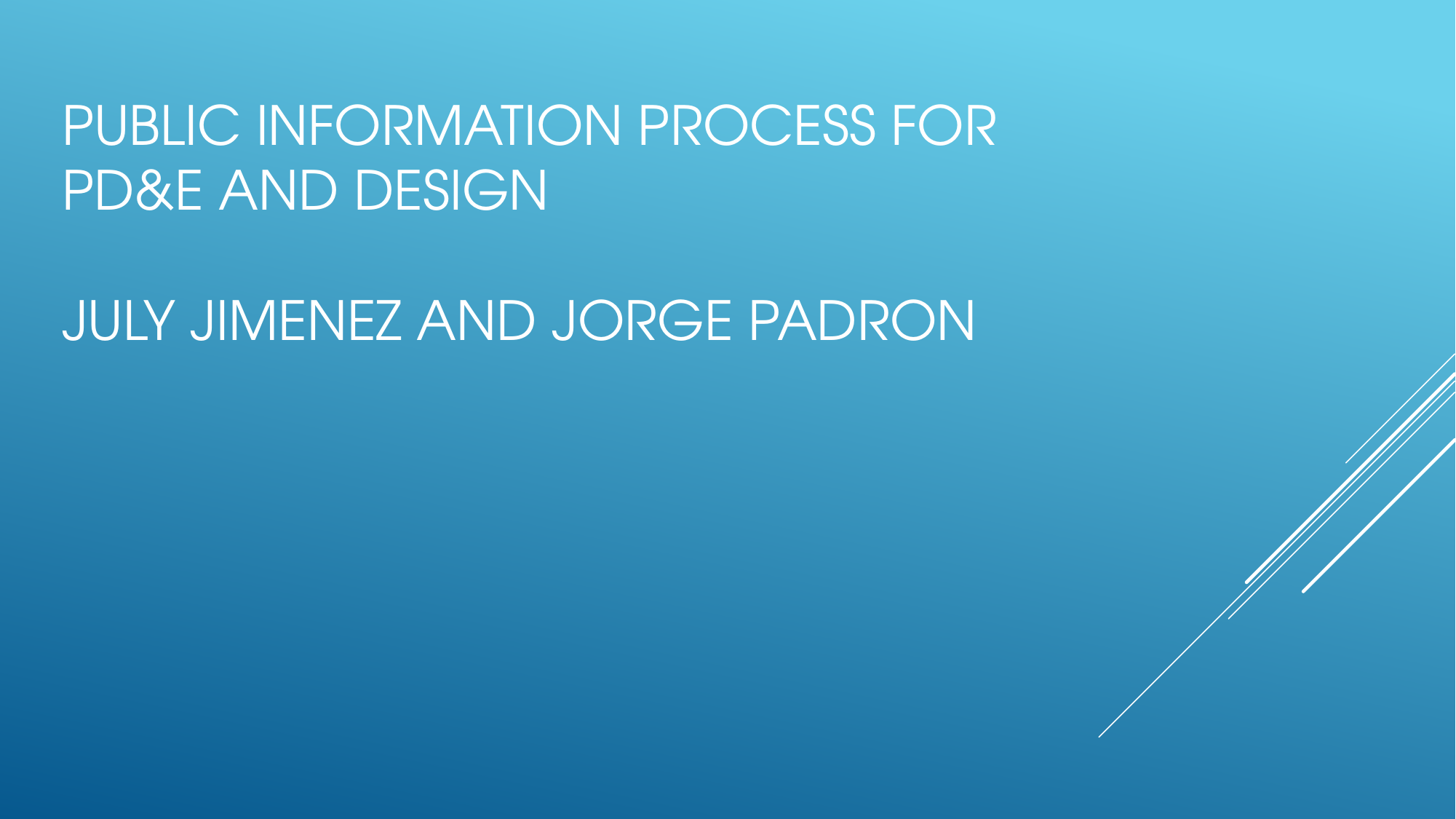

# Public information process for pd&e and design july jimenez and Jorge padron